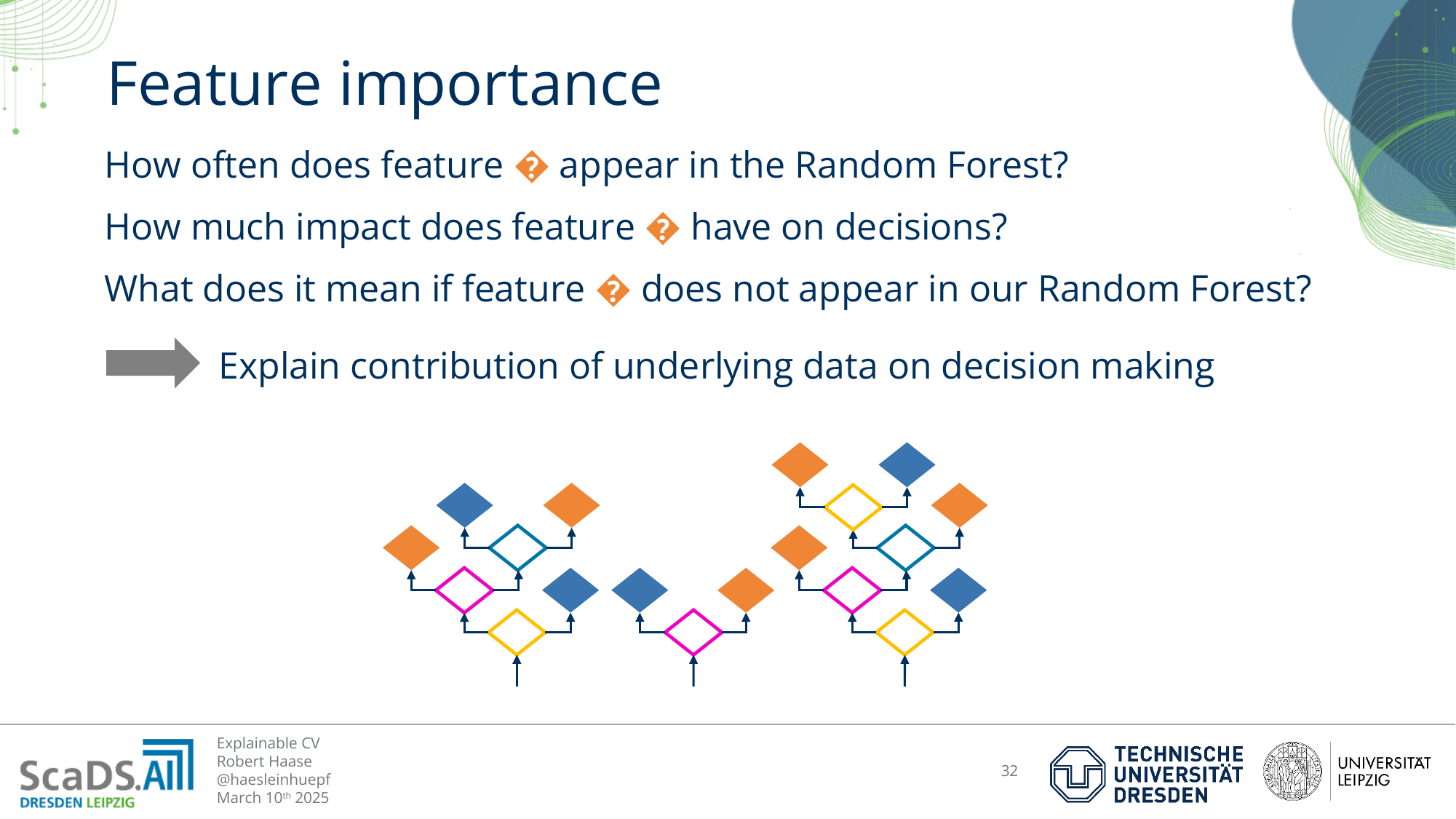

# Feature importance
How often does feature � appear in the Random Forest?
How much impact does feature � have on decisions?
What does it mean if feature � does not appear in our Random Forest?

Explain contribution of underlying data on decision making